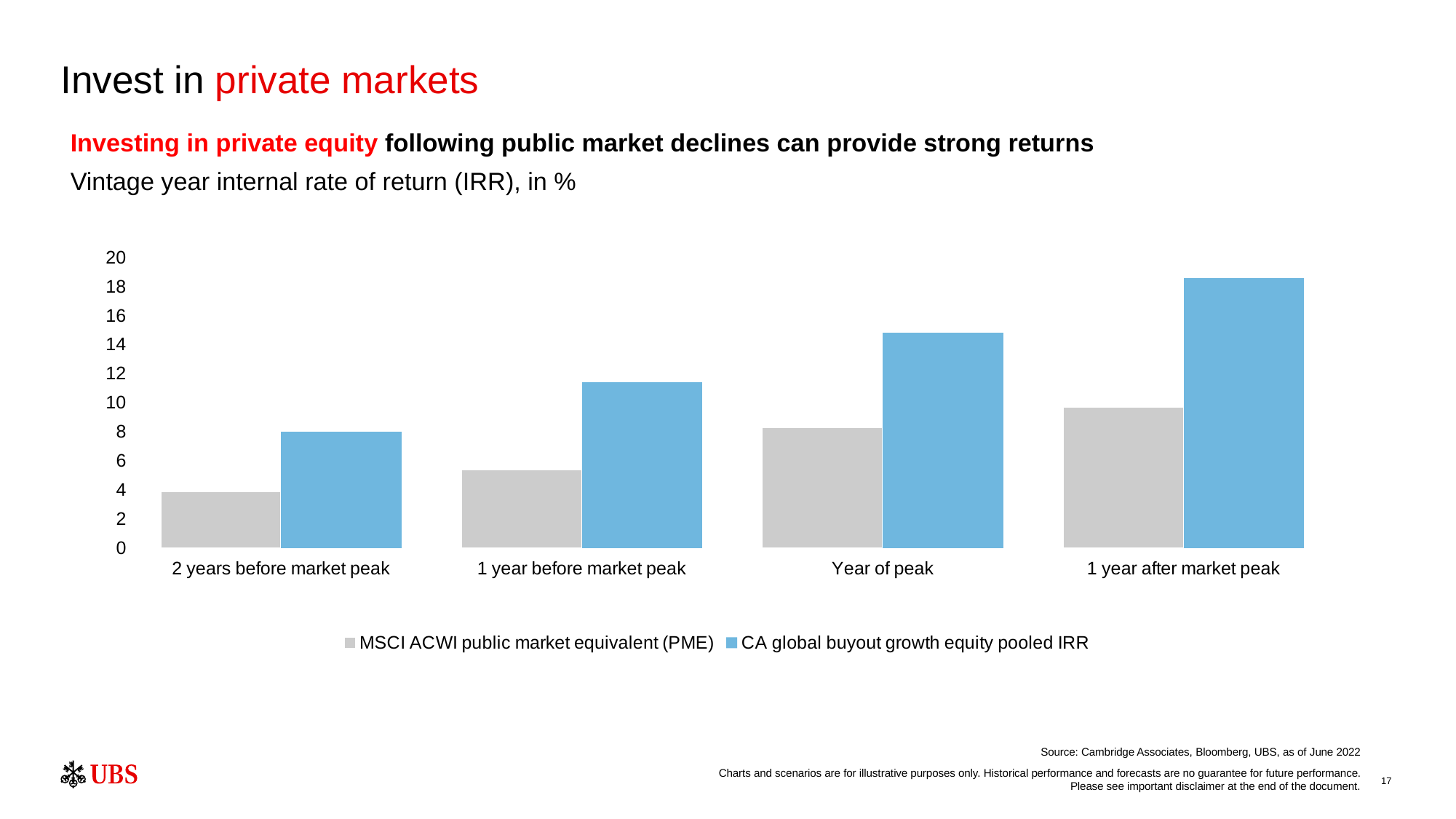

# Invest in private markets
Investing in private equity following public market declines can provide strong returns
Vintage year internal rate of return (IRR), in %

### Chart

| Category | MSCI ACWI public market equivalent (PME) | CA global buyout growth equity pooled IRR |
|---|---|---|
| 2 years before market peak | 3.9 | 8.0 |
| 1 year before market peak | 5.4 | 11.4 |
| Year of peak | 8.3 | 14.8 |
| 1 year after market peak | 9.7 | 18.6 |
Source: Cambridge Associates, Bloomberg, UBS, as of June 2022
Charts and scenarios are for illustrative purposes only. Historical performance and forecasts are no guarantee for future performance.
Please see important disclaimer at the end of the document.